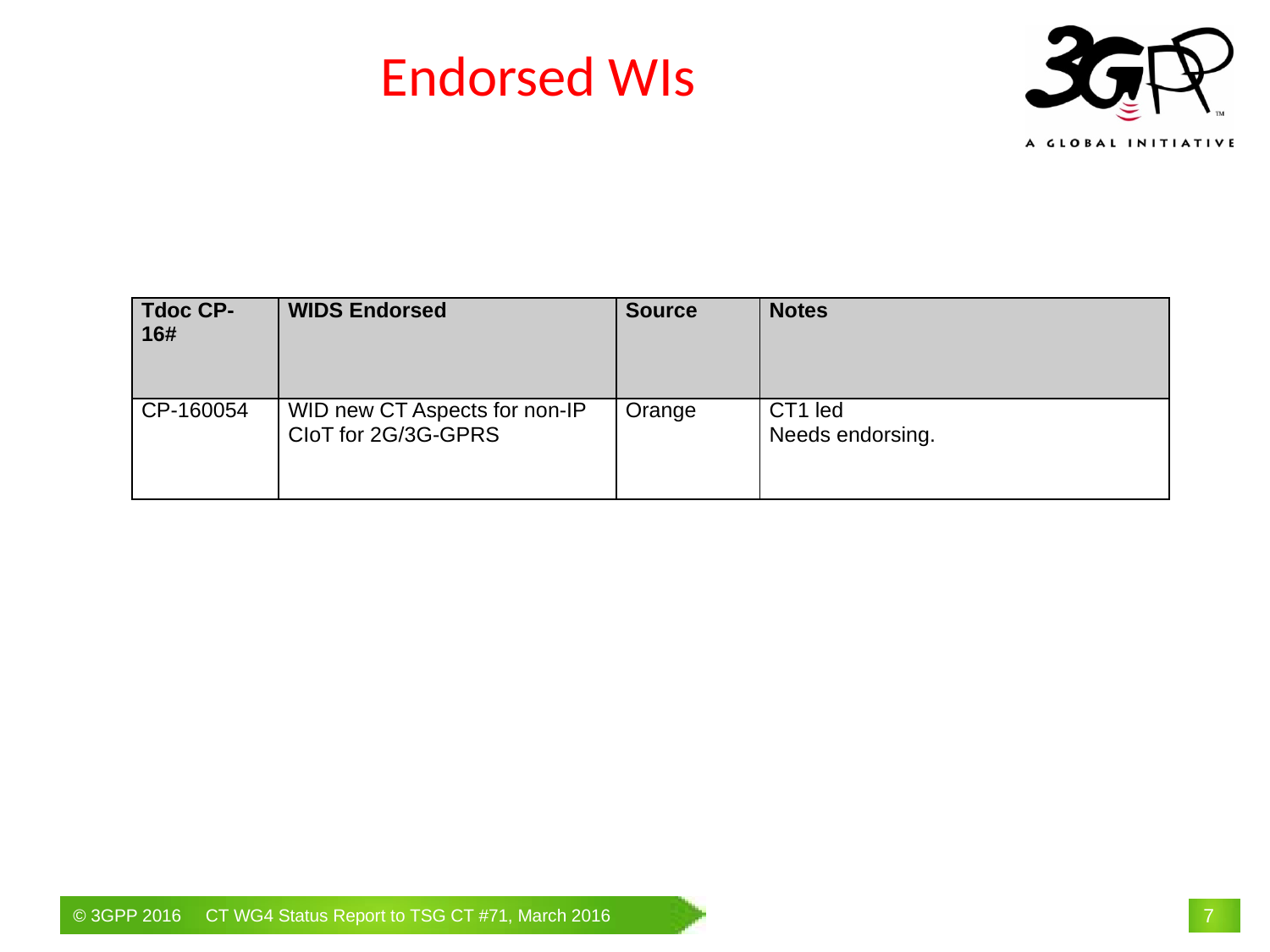

# Endorsed WIs

| Tdoc CP-16# | WIDS Endorsed | Source | Notes |
| --- | --- | --- | --- |
| CP-160054 | WID new CT Aspects for non-IP CIoT for 2G/3G-GPRS | Orange | CT1 led Needs endorsing. |